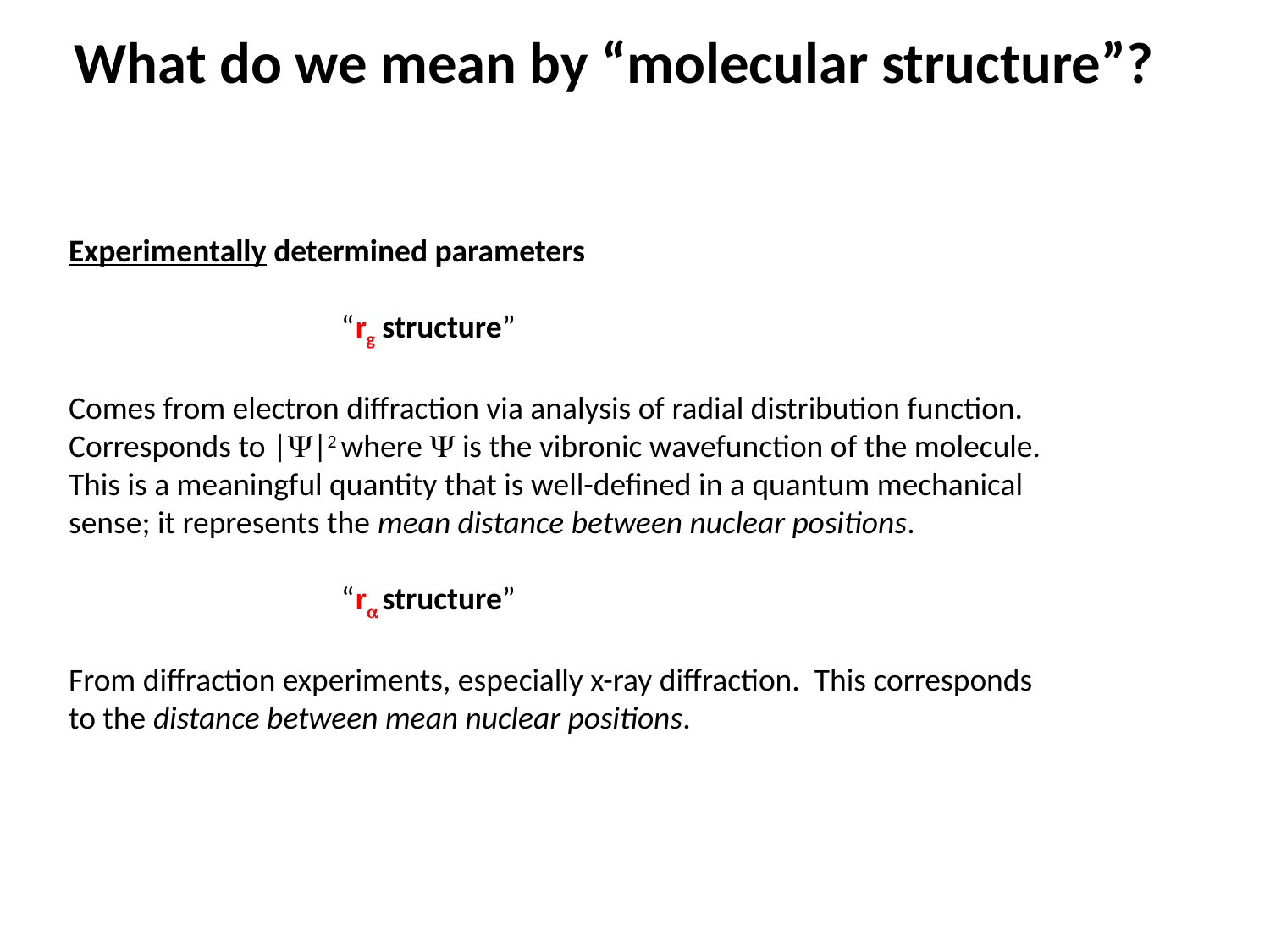

What do we mean by “molecular structure”?
Experimentally determined parameters

                                      “rg structure”

Comes from electron diffraction via analysis of radial distribution function.
Corresponds to |Ψ|2 where Ψ is the vibronic wavefunction of the molecule.
This is a meaningful quantity that is well-defined in a quantum mechanical
sense; it represents the mean distance between nuclear positions.

                                      “rα structure”

From diffraction experiments, especially x-ray diffraction.  This corresponds
to the distance between mean nuclear positions.